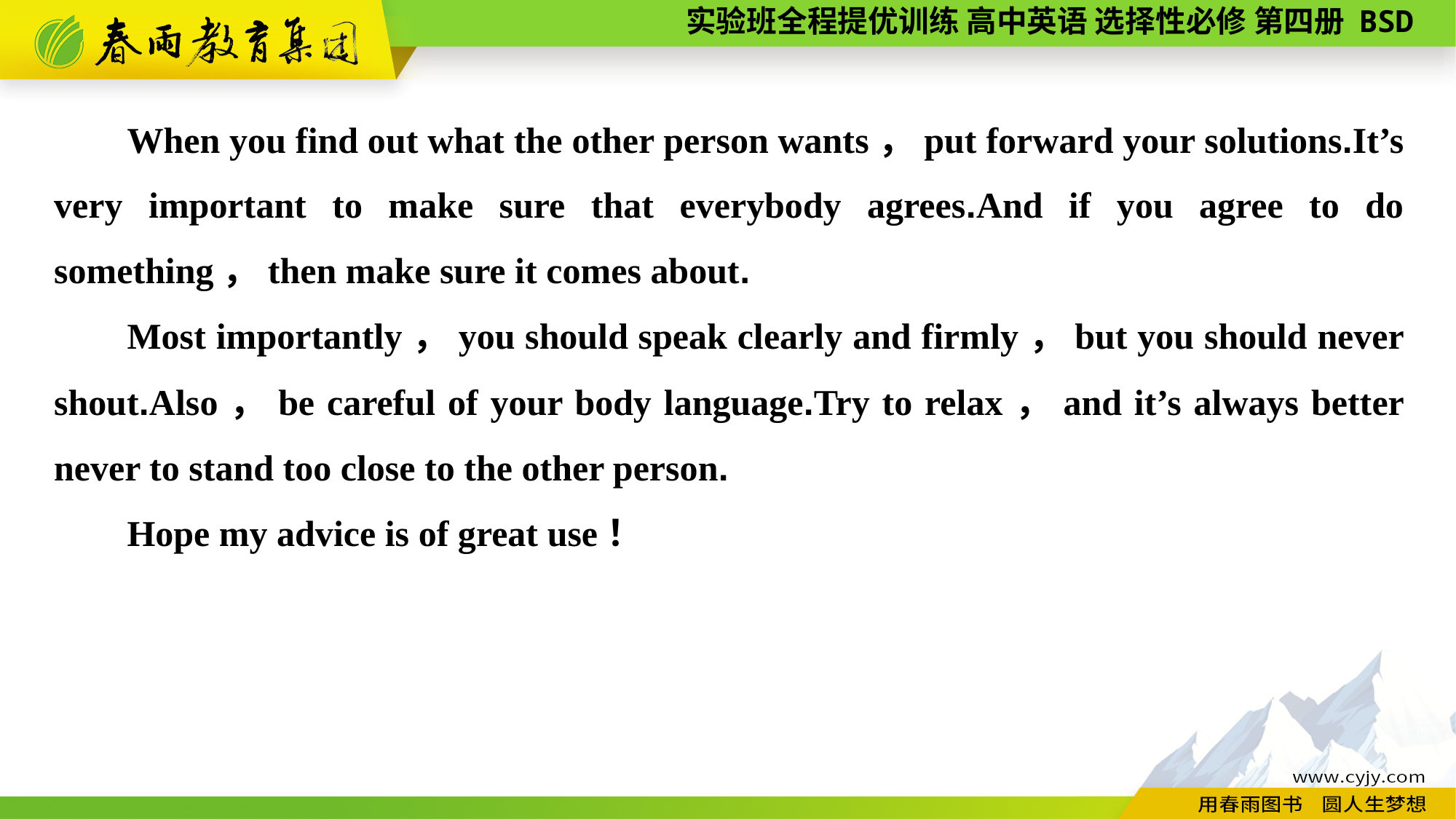

When you find out what the other person wants，put forward your solutions.It’s very important to make sure that everybody agrees.And if you agree to do something，then make sure it comes about.
Most importantly，you should speak clearly and firmly，but you should never shout.Also，be careful of your body language.Try to relax，and it’s always better never to stand too close to the other person.
Hope my advice is of great use！